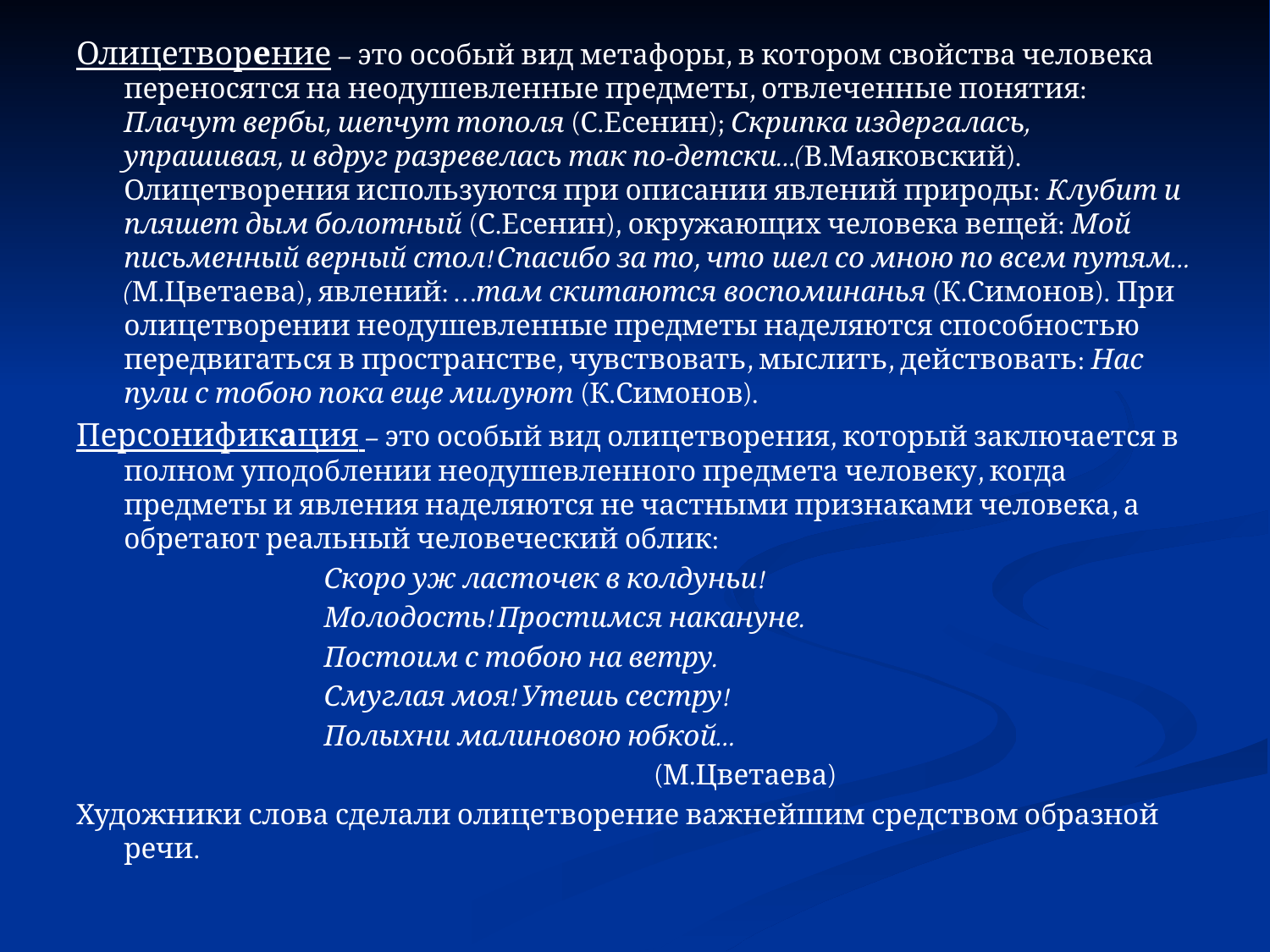

Олицетворение – это особый вид метафоры, в котором свойства человека переносятся на неодушевленные предметы, отвлеченные понятия: Плачут вербы, шепчут тополя (С.Есенин); Скрипка издергалась, упрашивая, и вдруг разревелась так по-детски…(В.Маяковский). Олицетворения используются при описании явлений природы: Клубит и пляшет дым болотный (С.Есенин), окружающих человека вещей: Мой письменный верный стол! Спасибо за то, что шел со мною по всем путям…(М.Цветаева), явлений: …там скитаются воспоминанья (К.Симонов). При олицетворении неодушевленные предметы наделяются способностью передвигаться в пространстве, чувствовать, мыслить, действовать: Нас пули с тобою пока еще милуют (К.Симонов).
Персонификация – это особый вид олицетворения, который заключается в полном уподоблении неодушевленного предмета человеку, когда предметы и явления наделяются не частными признаками человека, а обретают реальный человеческий облик:
                                       Скоро уж ласточек в колдуньи!
                                       Молодость! Простимся накануне.
                                       Постоим с тобою на ветру.
                                       Смуглая моя! Утешь сестру!
                                       Полыхни малиновою юбкой…
                                                                                           (М.Цветаева)
Художники слова сделали олицетворение важнейшим средством образной речи.